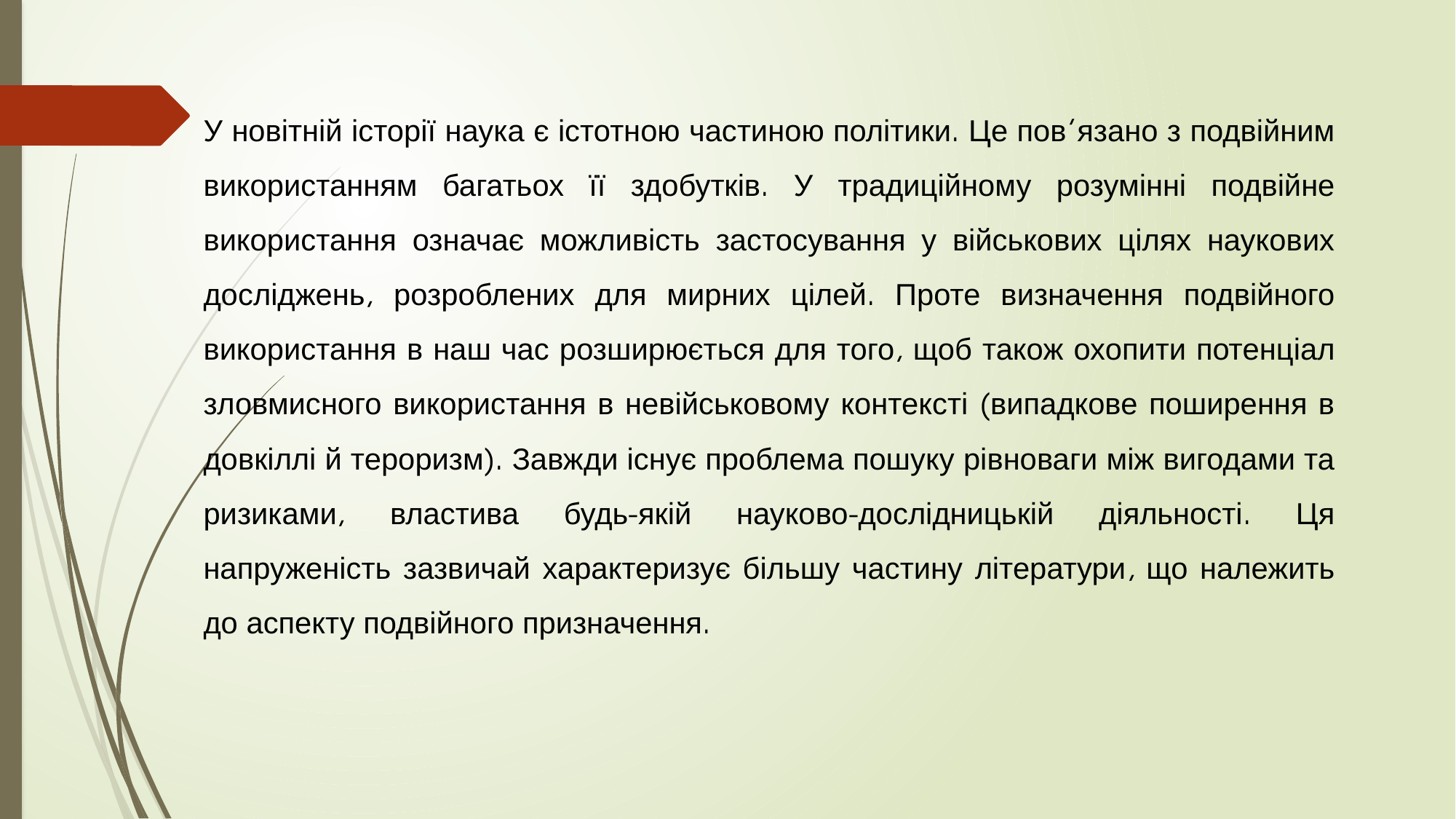

У новітній історії наука є істотною частиною політики. Це пов’язано з подвійним використанням багатьох її здобутків. У традиційному розумінні подвійне використання означає можливість застосування у військових цілях наукових досліджень, розроблених для мирних цілей. Проте визначення подвійного використання в наш час розширюється для того, щоб також охопити потенціал зловмисного використання в невійськовому контексті (випадкове поширення в довкіллі й тероризм). Завжди існує проблема пошуку рівноваги між вигодами та ризиками, властива будь-якій науково-дослідницькій діяльності. Ця напруженість зазвичай характеризує більшу частину літератури, що належить до аспекту подвійного призначення.